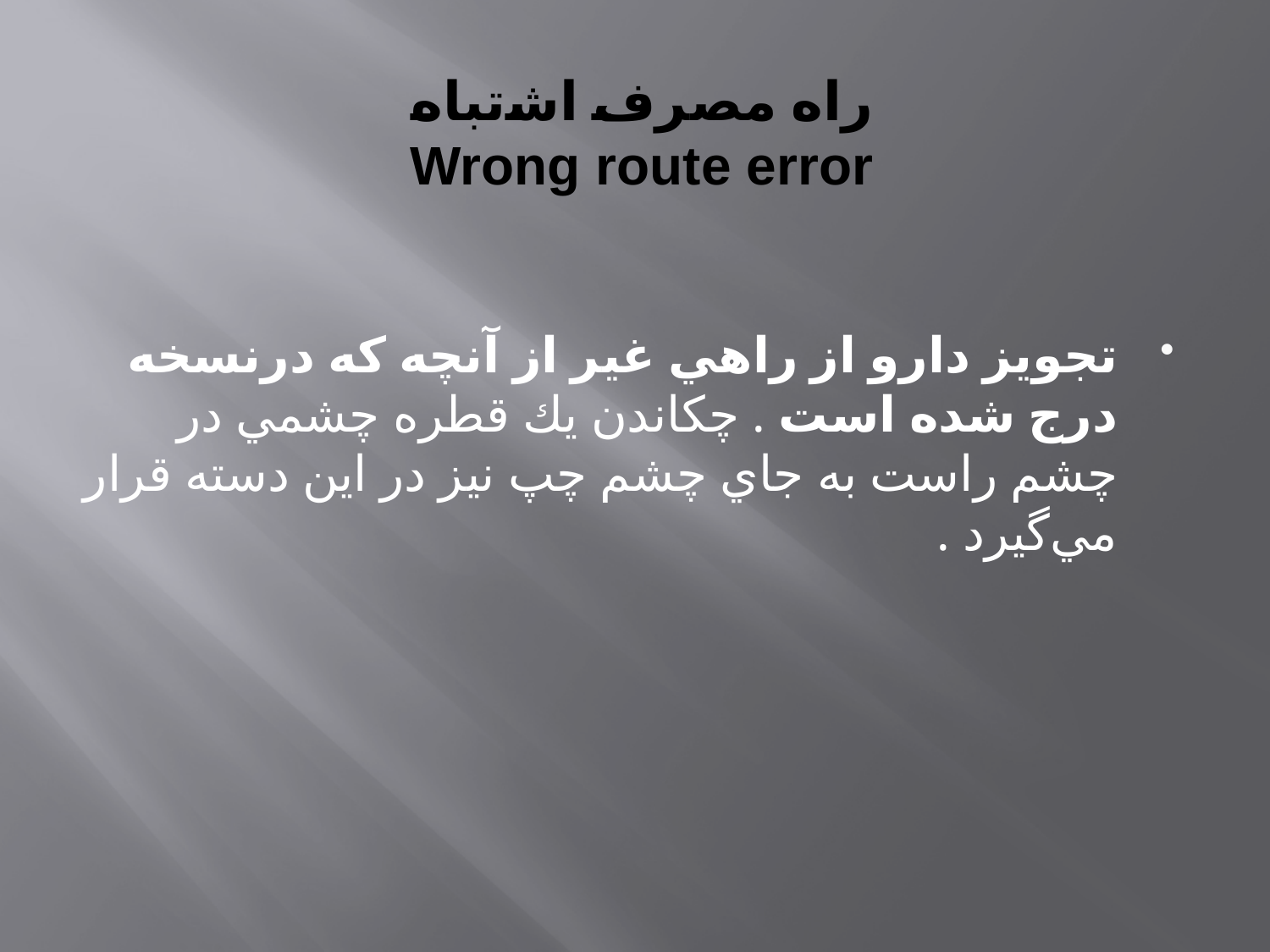

# راه ﻣﺼﺮف اﺷتباه Wrong route error
ﺗﺠﻮﻳﺰ دارو از راﻫﻲ ﻏﻴﺮ از آﻧﭽﻪ ﻛﻪ درﻧﺴﺨﻪ درج ﺷﺪه اﺳﺖ . ﭼﻜﺎﻧﺪن ﻳﻚ ﻗﻄﺮه ﭼﺸﻤﻲ در ﭼﺸﻢ راﺳﺖ ﺑﻪ ﺟﺎي ﭼﺸﻢ ﭼﭗ ﻧﻴﺰ در اﻳﻦ دﺳﺘﻪ ﻗﺮار ﻣﻲﮔﻴﺮد .